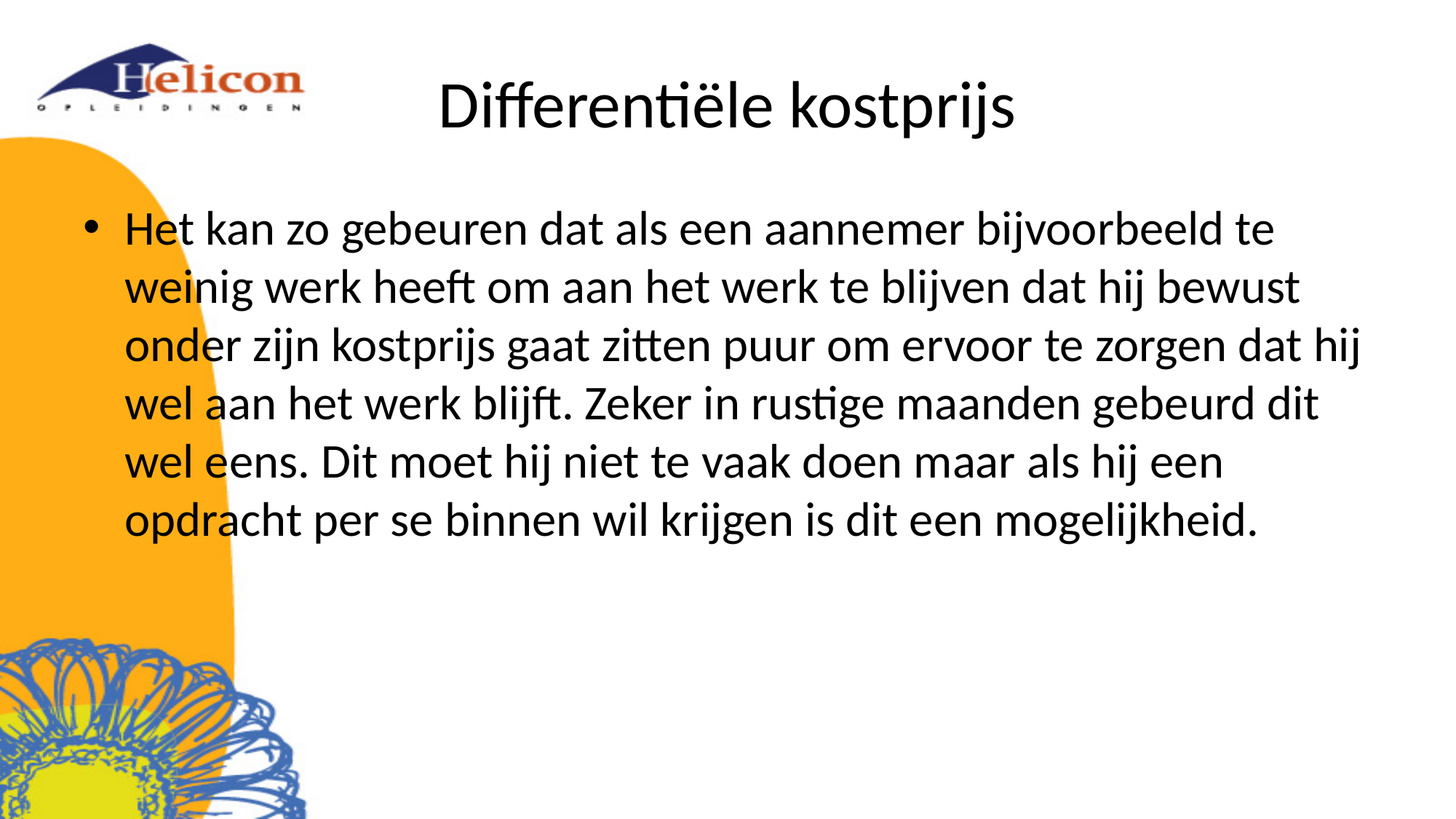

# Differentiële kostprijs
Het kan zo gebeuren dat als een aannemer bijvoorbeeld te weinig werk heeft om aan het werk te blijven dat hij bewust onder zijn kostprijs gaat zitten puur om ervoor te zorgen dat hij wel aan het werk blijft. Zeker in rustige maanden gebeurd dit wel eens. Dit moet hij niet te vaak doen maar als hij een opdracht per se binnen wil krijgen is dit een mogelijkheid.